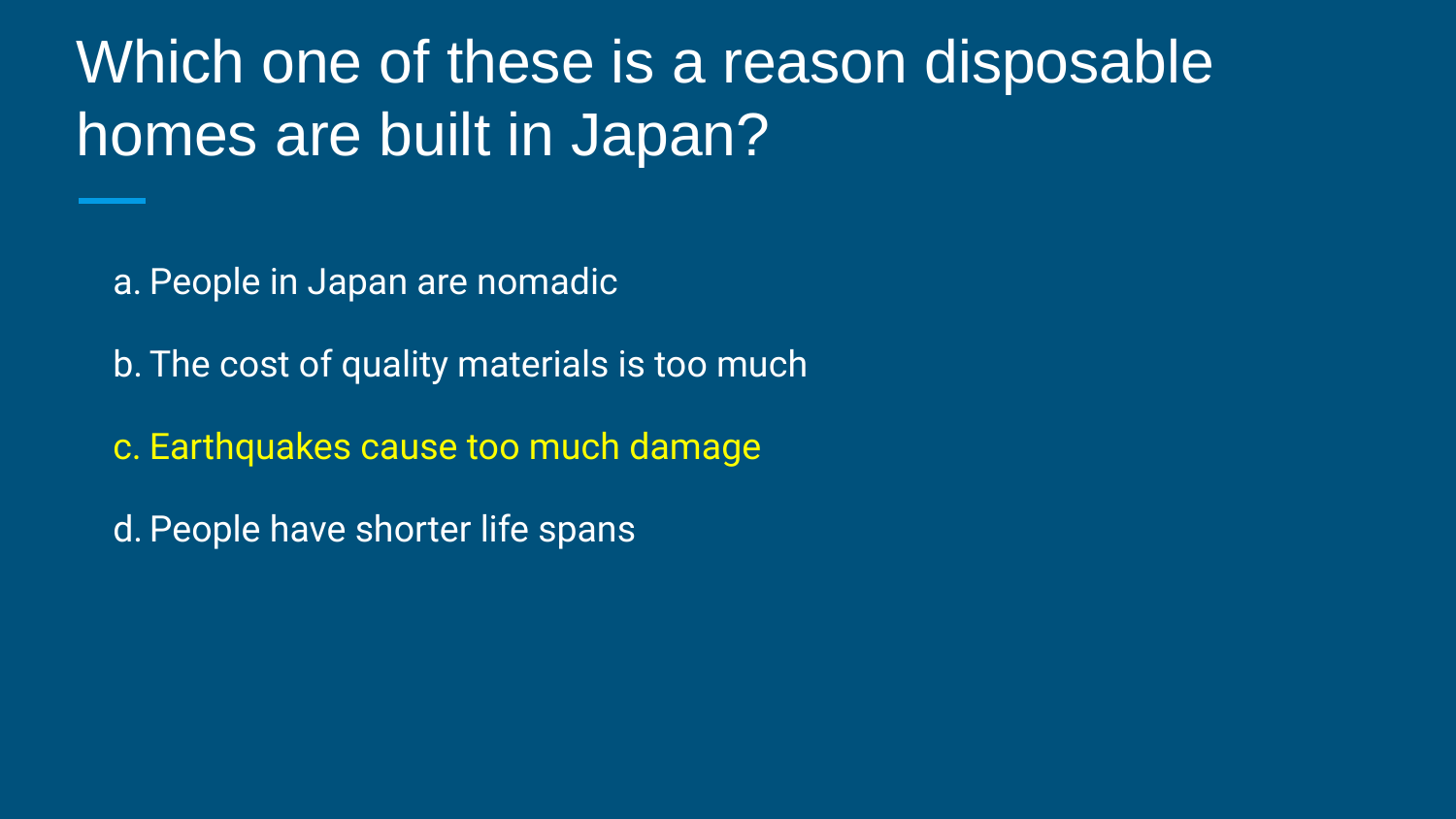

# Which one of these is a reason disposable homes are built in Japan?
People in Japan are nomadic
The cost of quality materials is too much
Earthquakes cause too much damage
People have shorter life spans